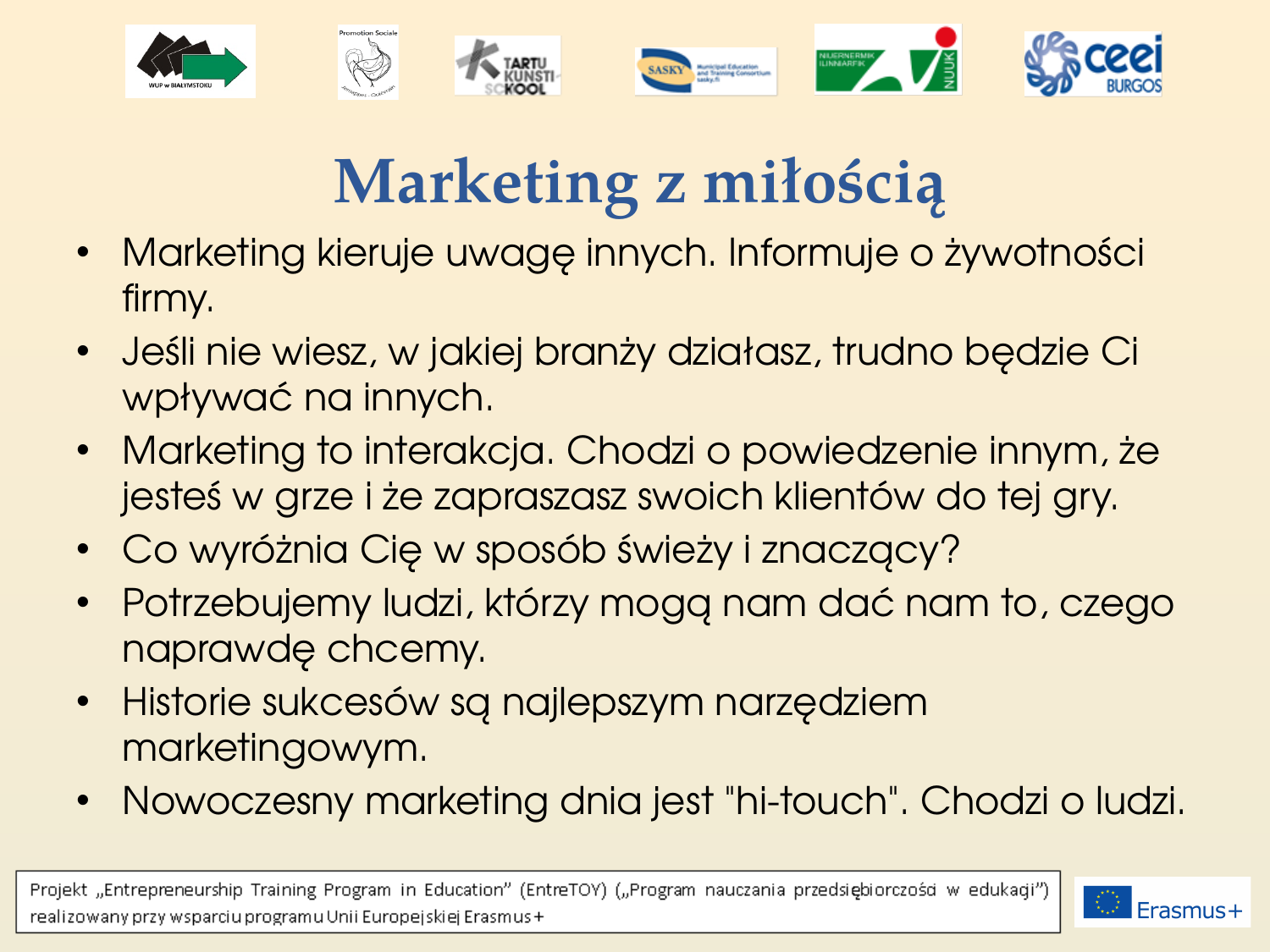

# Marketing z miłością
Marketing kieruje uwagę innych. Informuje o żywotności firmy.
Jeśli nie wiesz, w jakiej branży działasz, trudno będzie Ci wpływać na innych.
Marketing to interakcja. Chodzi o powiedzenie innym, że jesteś w grze i że zapraszasz swoich klientów do tej gry.
Co wyróżnia Cię w sposób świeży i znaczący?
Potrzebujemy ludzi, którzy mogą nam dać nam to, czego naprawdę chcemy.
Historie sukcesów są najlepszym narzędziem marketingowym.
Nowoczesny marketing dnia jest "hi-touch". Chodzi o ludzi.